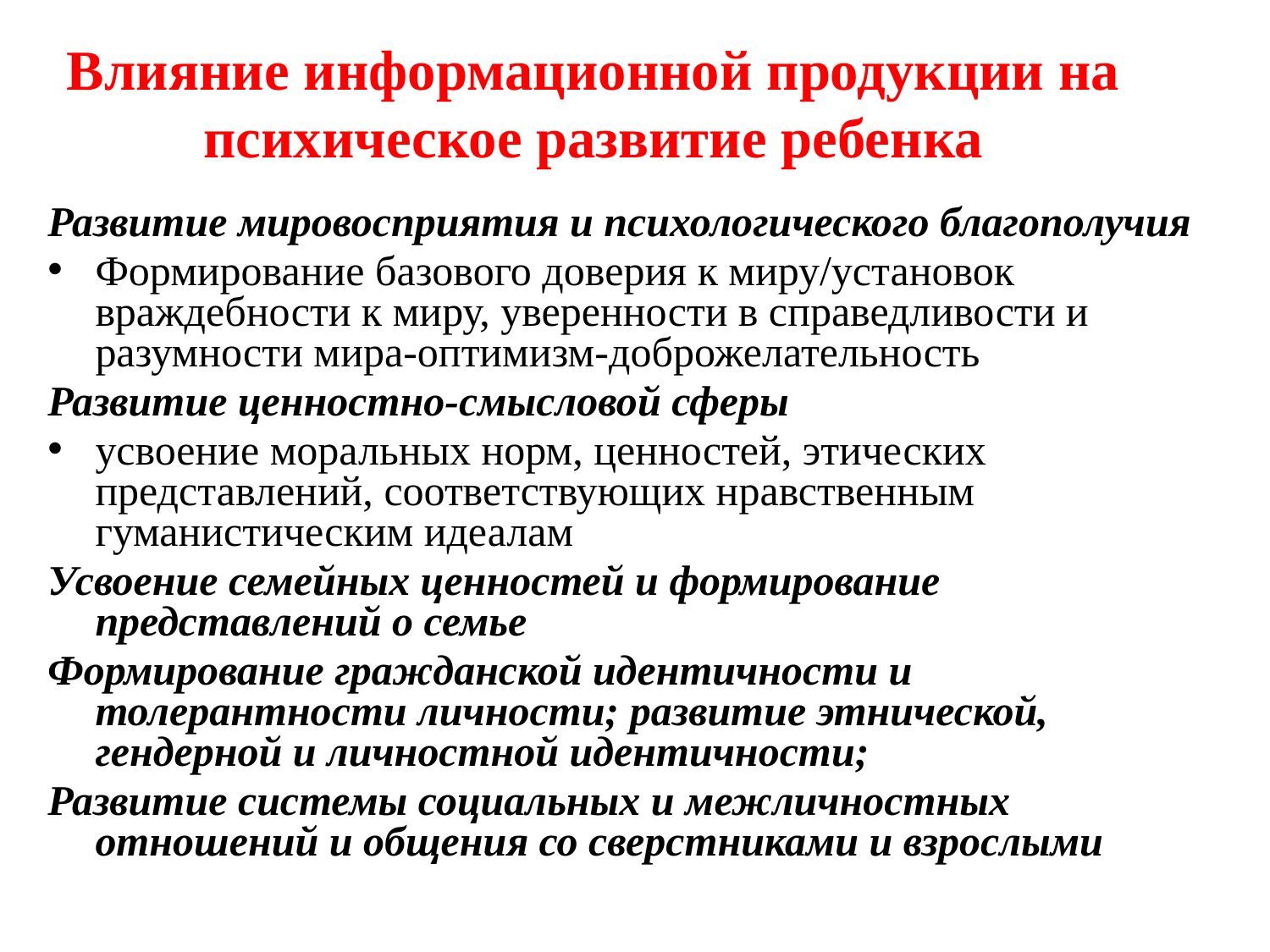

Влияние информационной продукции на психическое развитие ребенка
Развитие мировосприятия и психологического благополучия
Формирование базового доверия к миру/установок враждебности к миру, уверенности в справедливости и разумности мира-оптимизм-доброжелательность
Развитие ценностно-смысловой сферы
усвоение моральных норм, ценностей, этических представлений, соответствующих нравственным гуманистическим идеалам
Усвоение семейных ценностей и формирование представлений о семье
Формирование гражданской идентичности и толерантности личности; развитие этнической, гендерной и личностной идентичности;
Развитие системы социальных и межличностных отношений и общения со сверстниками и взрослыми